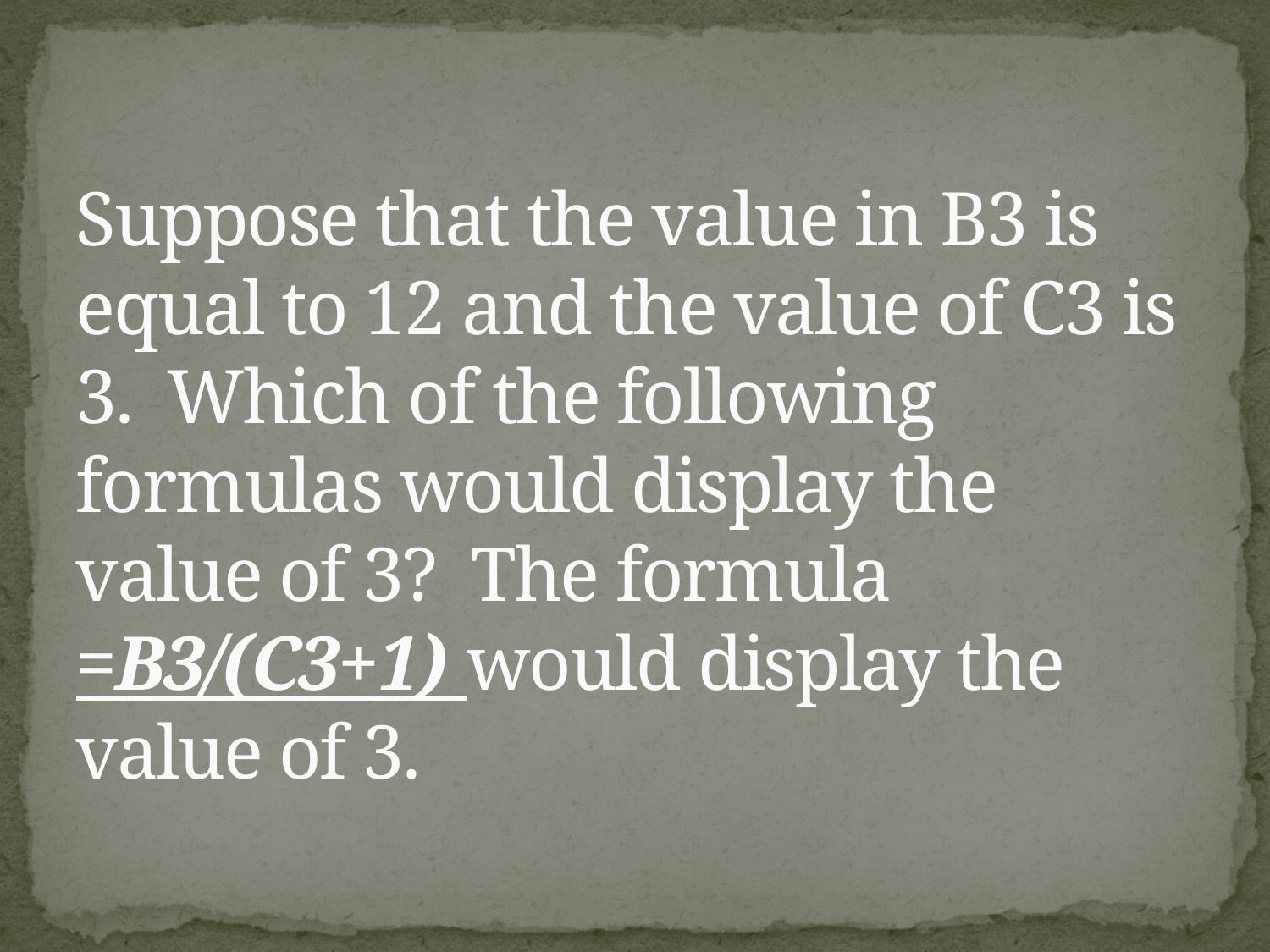

# Suppose that the value in B3 is equal to 12 and the value of C3 is 3.  Which of the following formulas would display the value of 3?  The formula =B3/(C3+1) would display the value of 3.